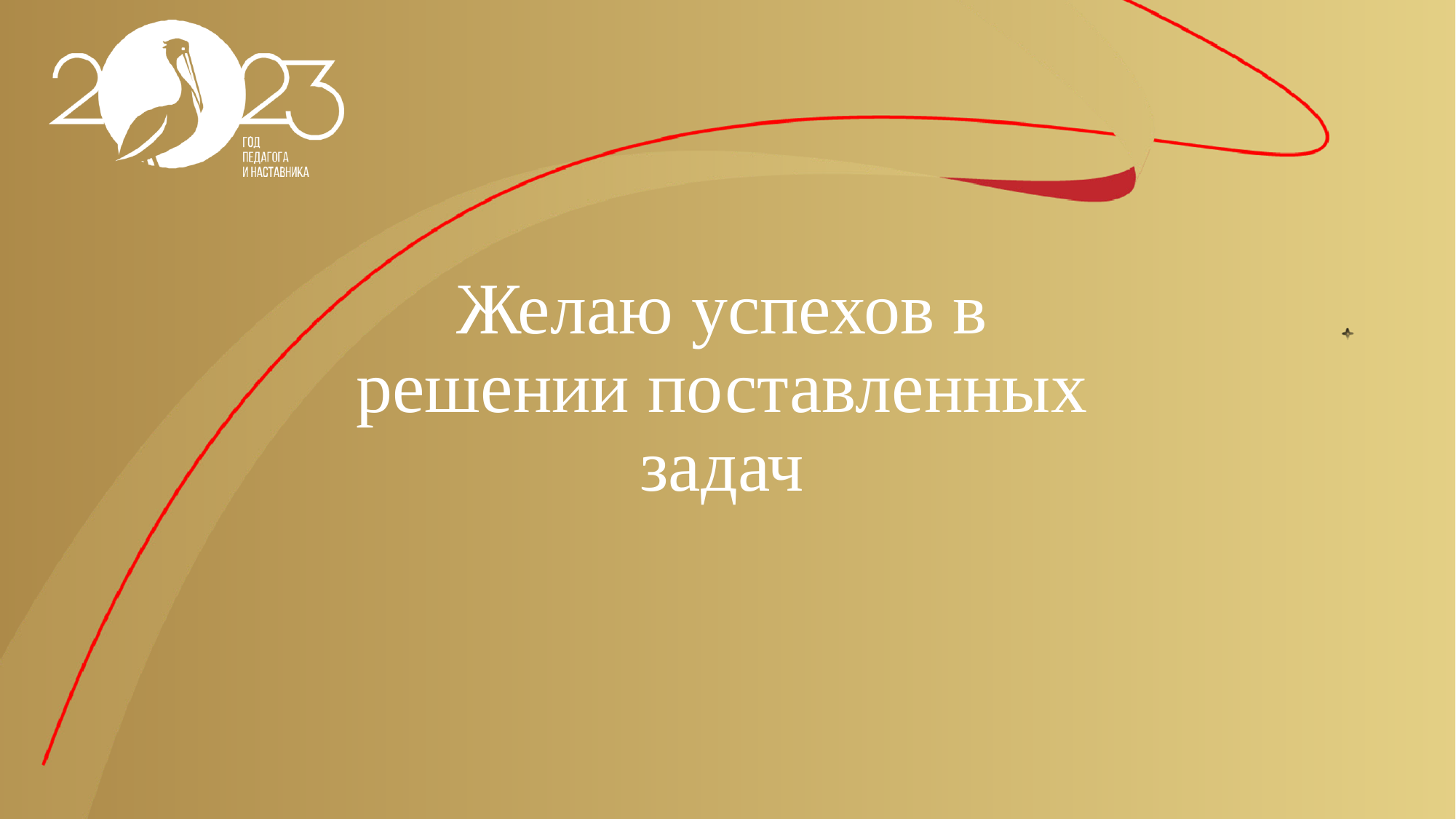

# Желаю успехов в решении поставленных задач